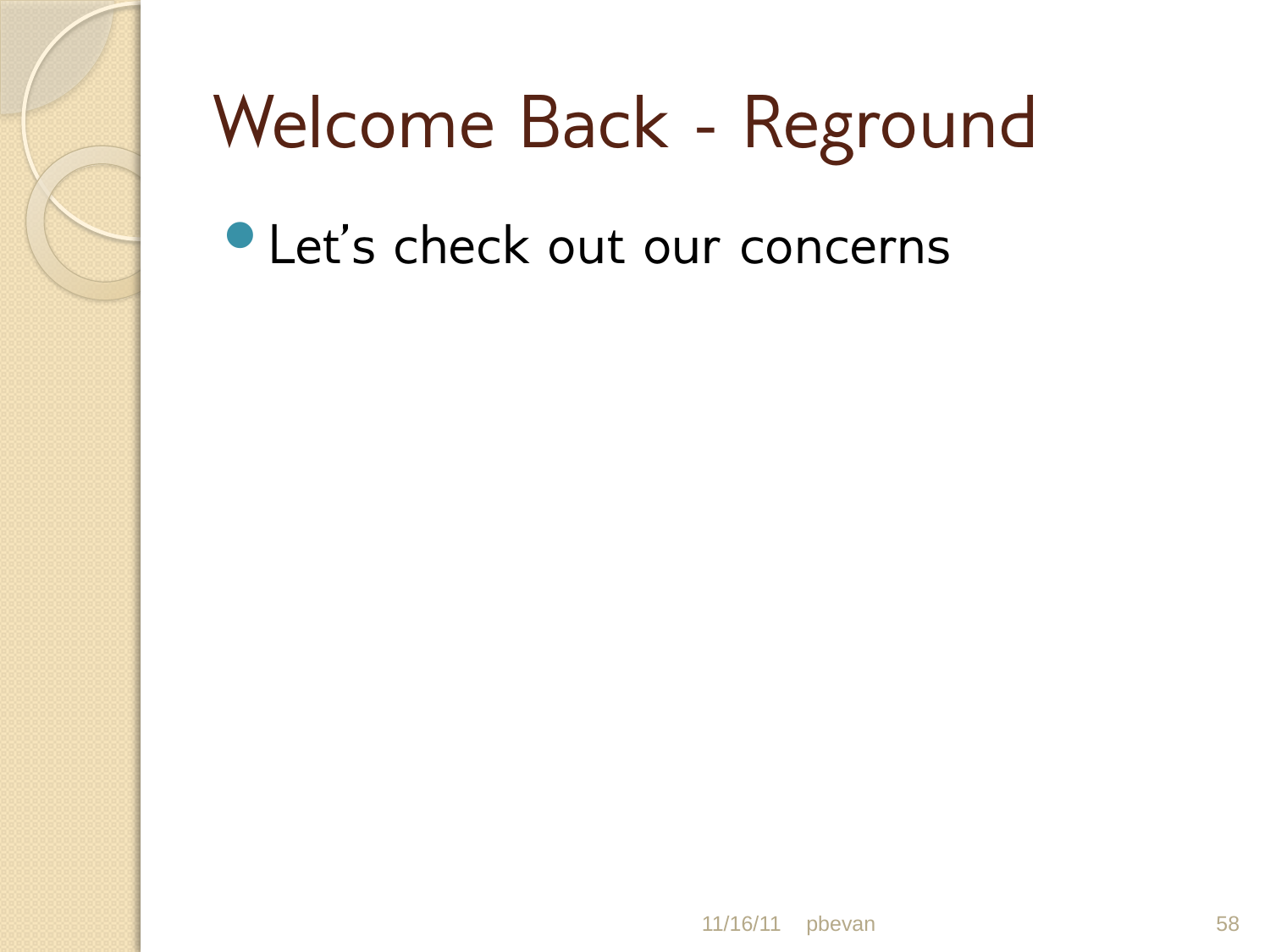

# Welcome Back - Reground
Let’s check out our concerns
11/16/11
pbevan
58